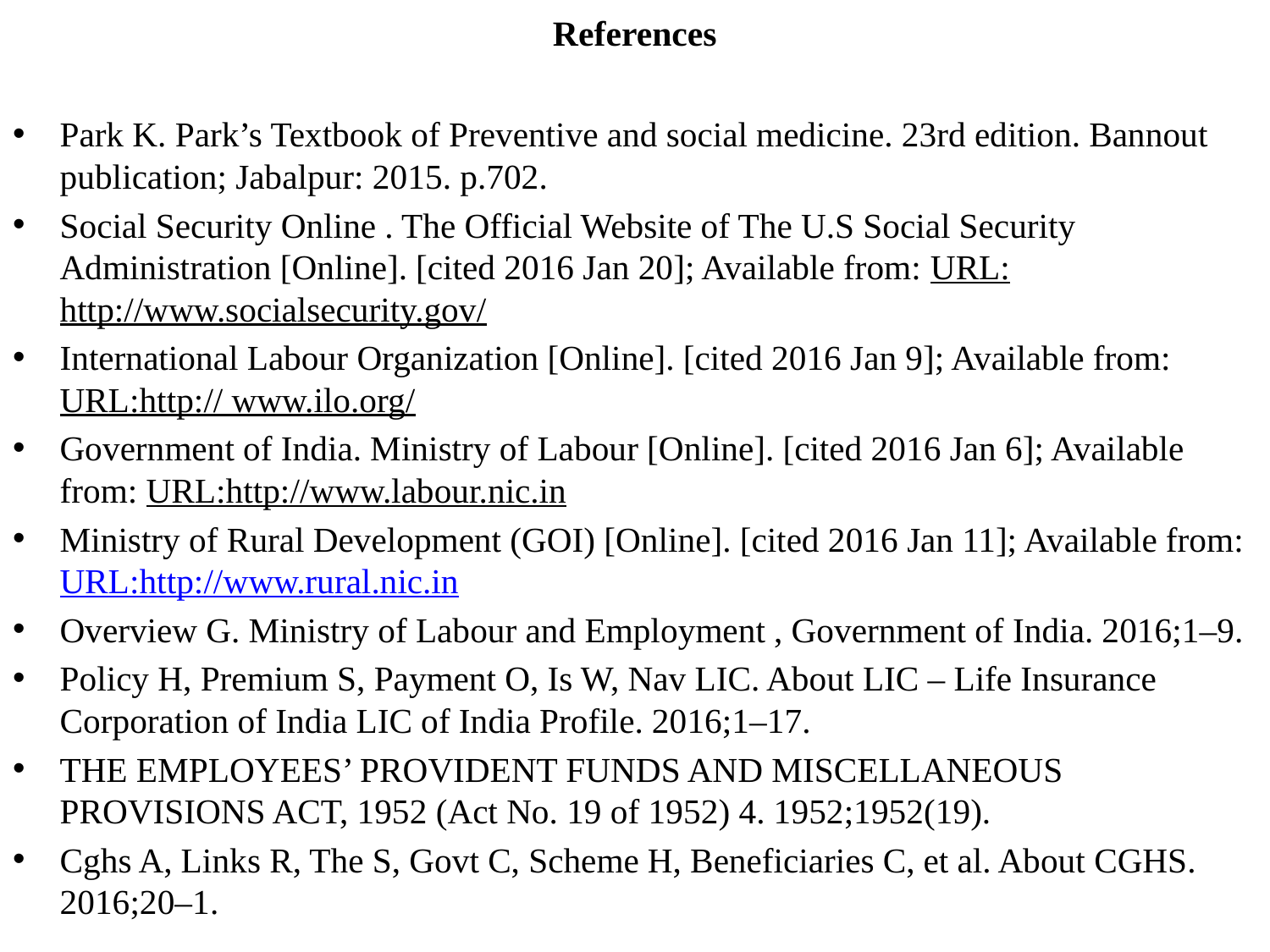

# References
Park K. Park’s Textbook of Preventive and social medicine. 23rd edition. Bannout publication; Jabalpur: 2015. p.702.
Social Security Online . The Official Website of The U.S Social Security Administration [Online]. [cited 2016 Jan 20]; Available from: URL: http://www.socialsecurity.gov/
International Labour Organization [Online]. [cited 2016 Jan 9]; Available from: URL:http:// www.ilo.org/
Government of India. Ministry of Labour [Online]. [cited 2016 Jan 6]; Available from: URL:http://www.labour.nic.in
Ministry of Rural Development (GOI) [Online]. [cited 2016 Jan 11]; Available from: URL:http://www.rural.nic.in
Overview G. Ministry of Labour and Employment , Government of India. 2016;1–9.
Policy H, Premium S, Payment O, Is W, Nav LIC. About LIC – Life Insurance Corporation of India LIC of India Profile. 2016;1–17.
THE EMPLOYEES’ PROVIDENT FUNDS AND MISCELLANEOUS PROVISIONS ACT, 1952 (Act No. 19 of 1952) 4. 1952;1952(19).
Cghs A, Links R, The S, Govt C, Scheme H, Beneficiaries C, et al. About CGHS. 2016;20–1.